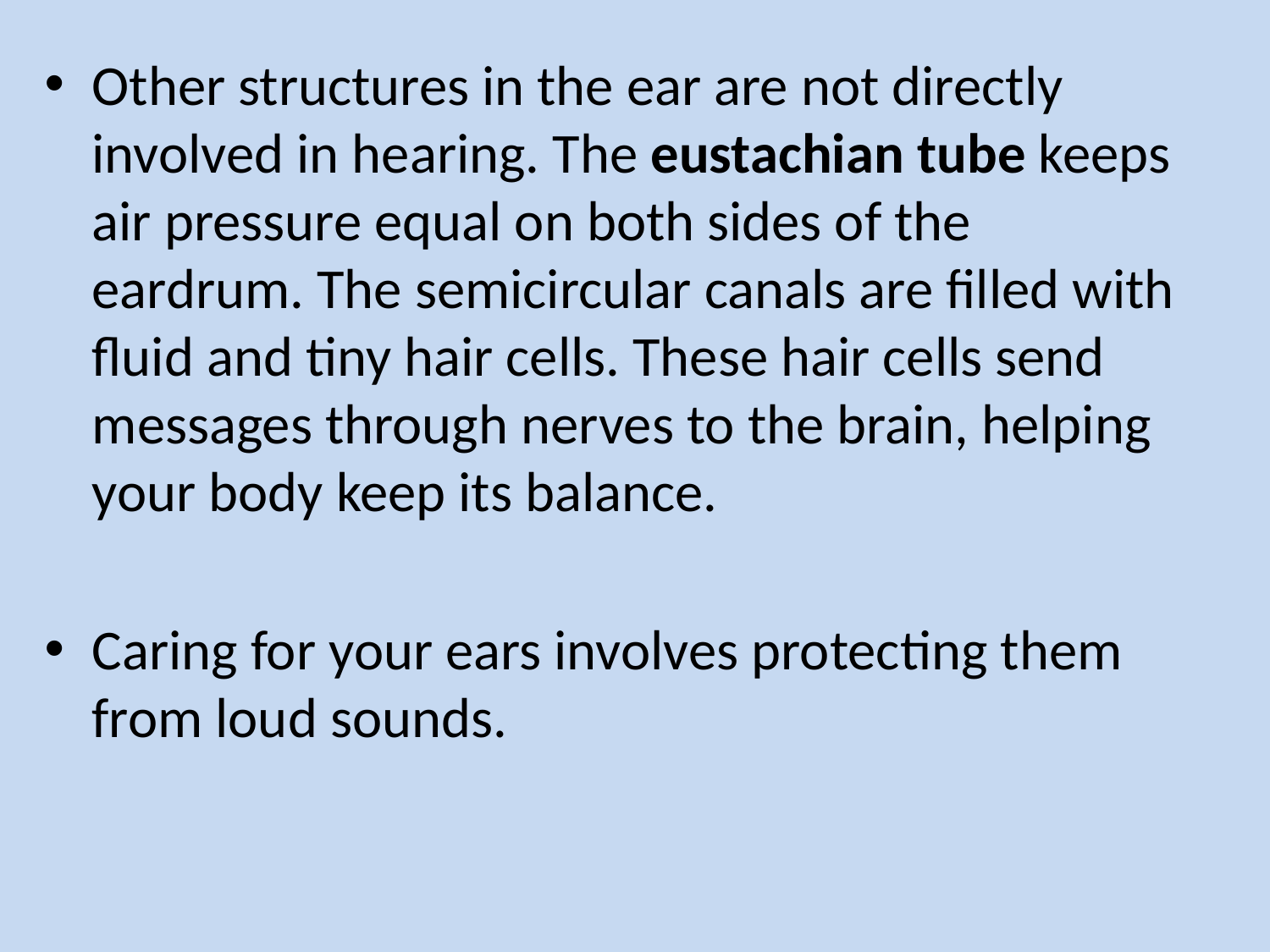

#
Other structures in the ear are not directly involved in hearing. The eustachian tube keeps air pressure equal on both sides of the eardrum. The semicircular canals are filled with fluid and tiny hair cells. These hair cells send messages through nerves to the brain, helping your body keep its balance.

Caring for your ears involves protecting them from loud sounds.